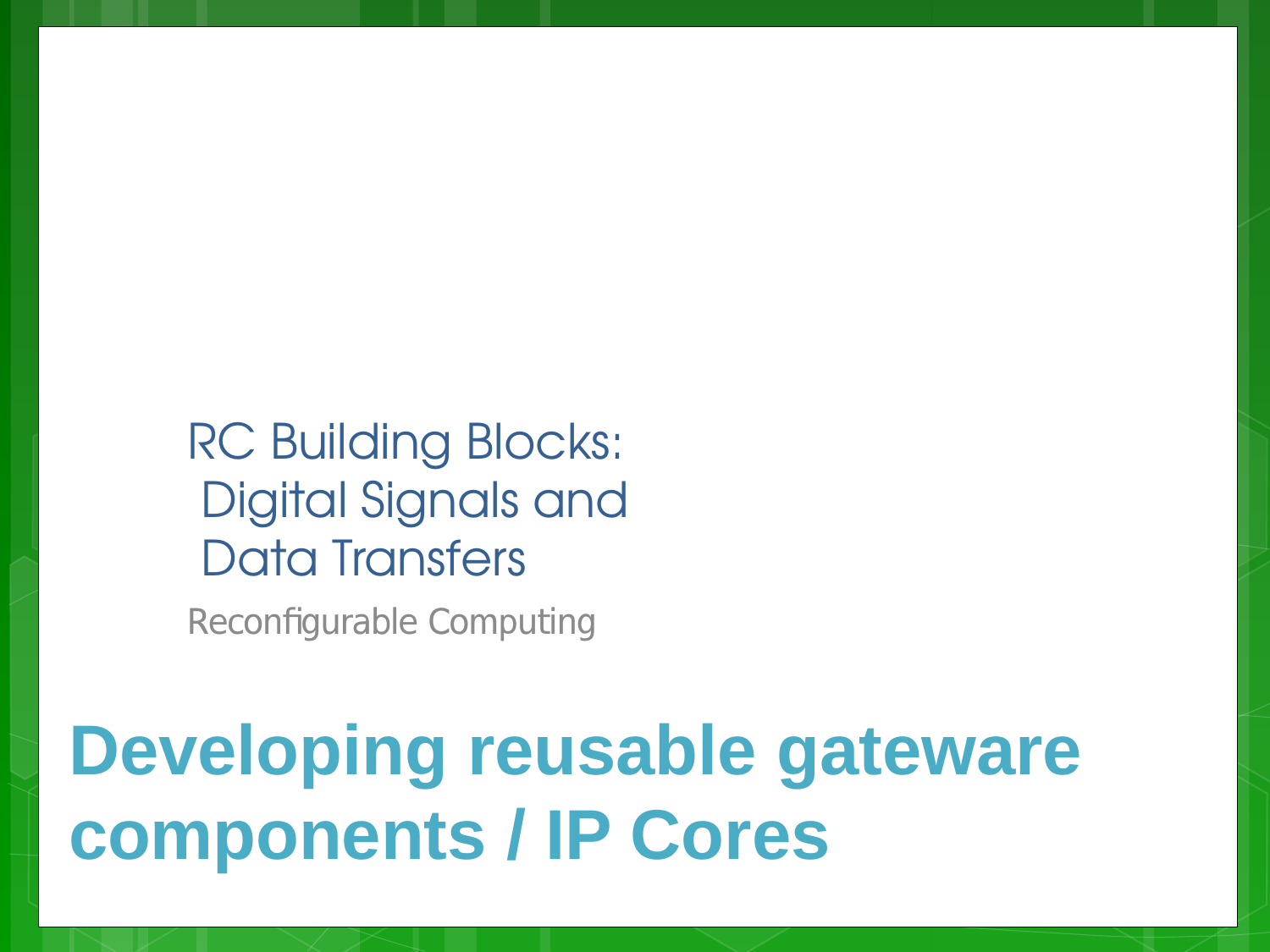

# RC Building Blocks: Digital Signals and Data Transfers
Reconfigurable Computing
Developing reusable gateware components / IP Cores